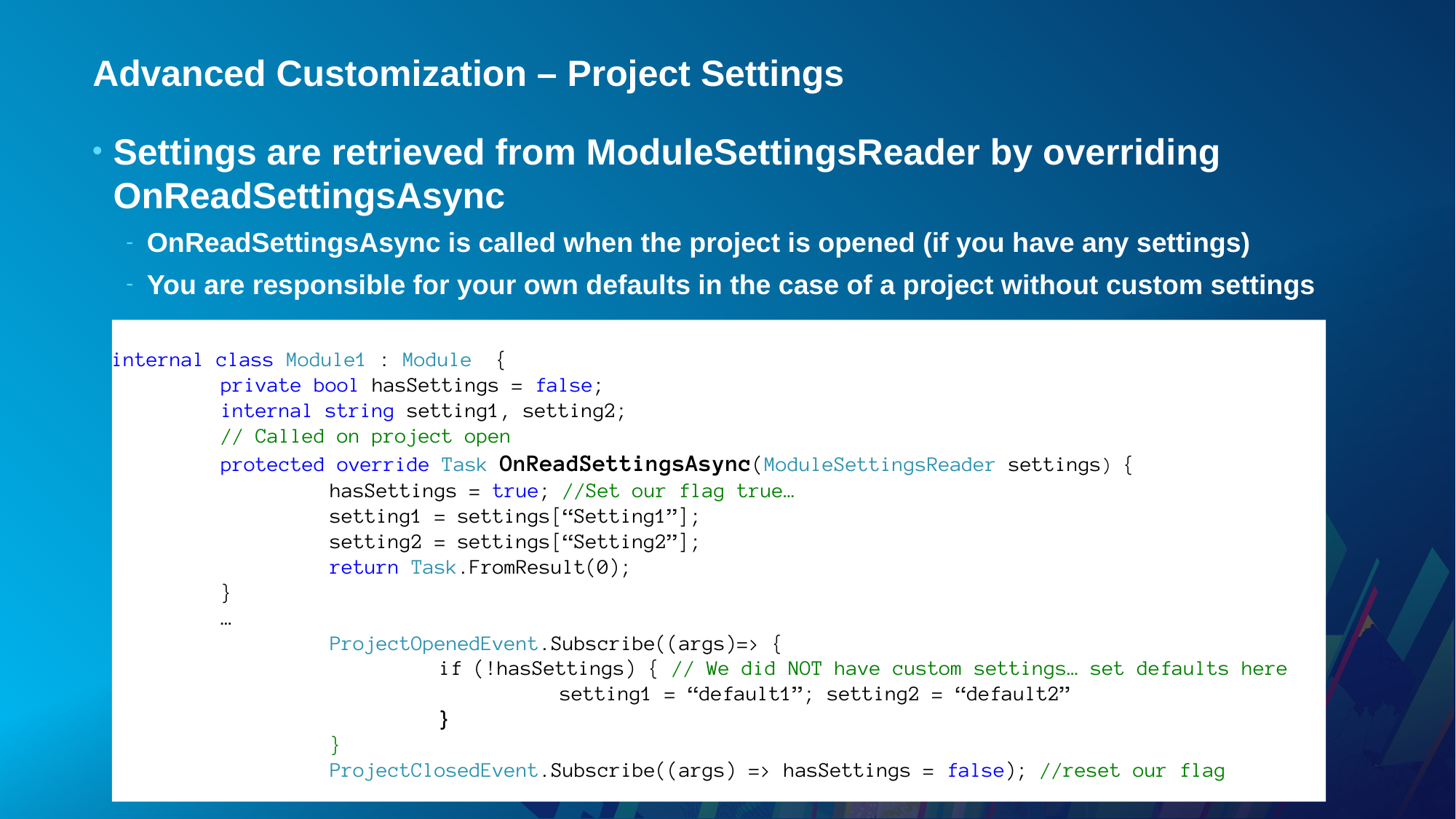

# Advanced Customization – Project Settings
Settings are retrieved from ModuleSettingsReader by overriding  OnReadSettingsAsync
OnReadSettingsAsync is called when the project is opened (if you have any settings)
You are responsible for your own defaults in the case of a project without custom settings

internal class Module1 : Module  {
	private bool hasSettings = false;
	internal string setting1, setting2;
	// Called on project open
	protected override Task OnReadSettingsAsync(ModuleSettingsReader settings) {
		hasSettings = true; //Set our flag true…
		setting1 = settings[“Setting1”];
		setting2 = settings[“Setting2”];
		return Task.FromResult(0);
	}
	…
		ProjectOpenedEvent.Subscribe((args)=> {
			if (!hasSettings) { // We did NOT have custom settings… set defaults here
				 setting1 = “default1”; setting2 = “default2”
			}
		}
		ProjectClosedEvent.Subscribe((args) => hasSettings = false); //reset our flag